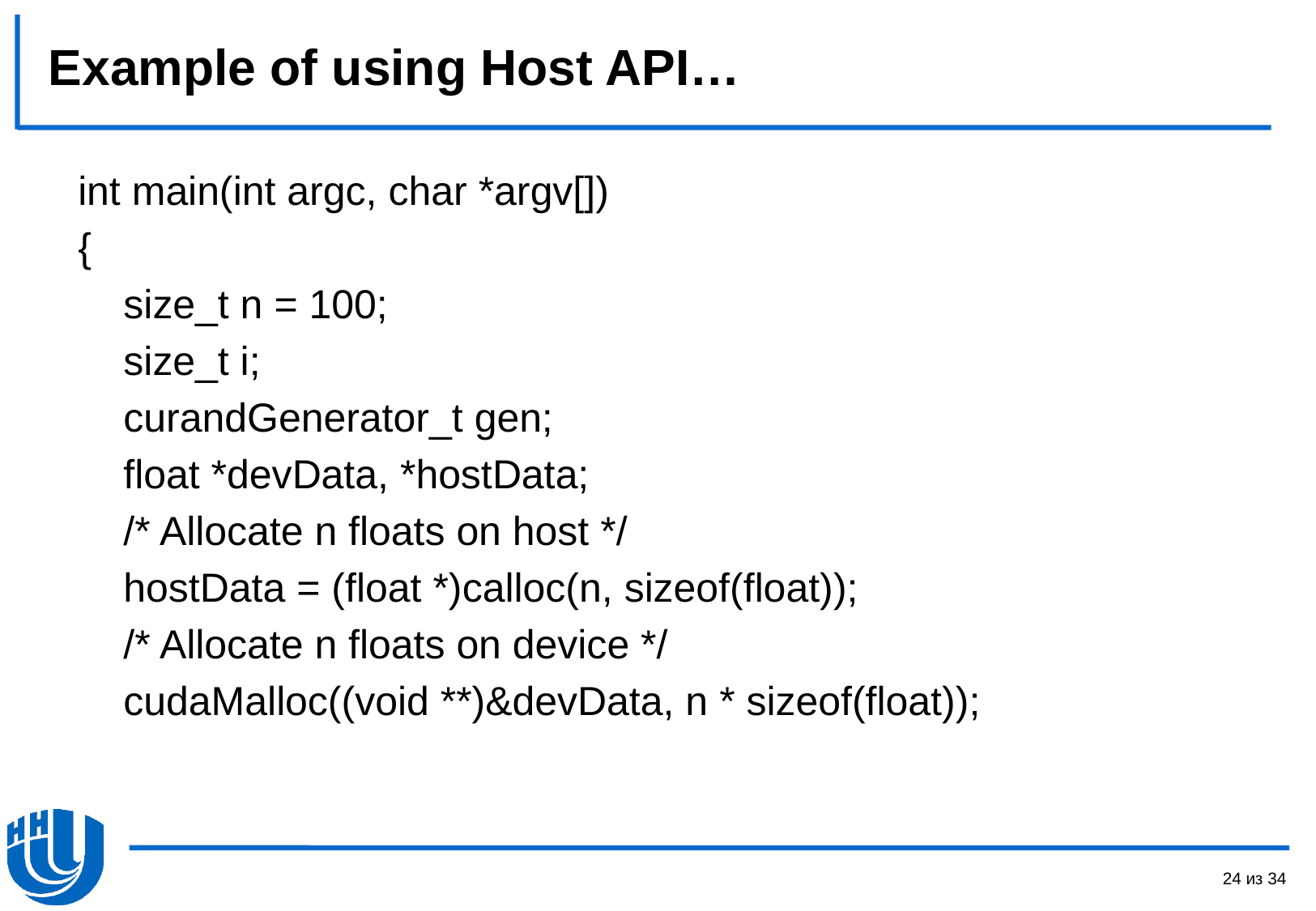

# Example of using Host API…
int main(int argc, char *argv[])
{
	size_t n = 100;
	size_t i;
	curandGenerator_t gen;
	float *devData, *hostData;
	/* Allocate n floats on host */
	hostData = (float *)calloc(n, sizeof(float));
	/* Allocate n floats on device */
	cudaMalloc((void **)&devData, n * sizeof(float));

24